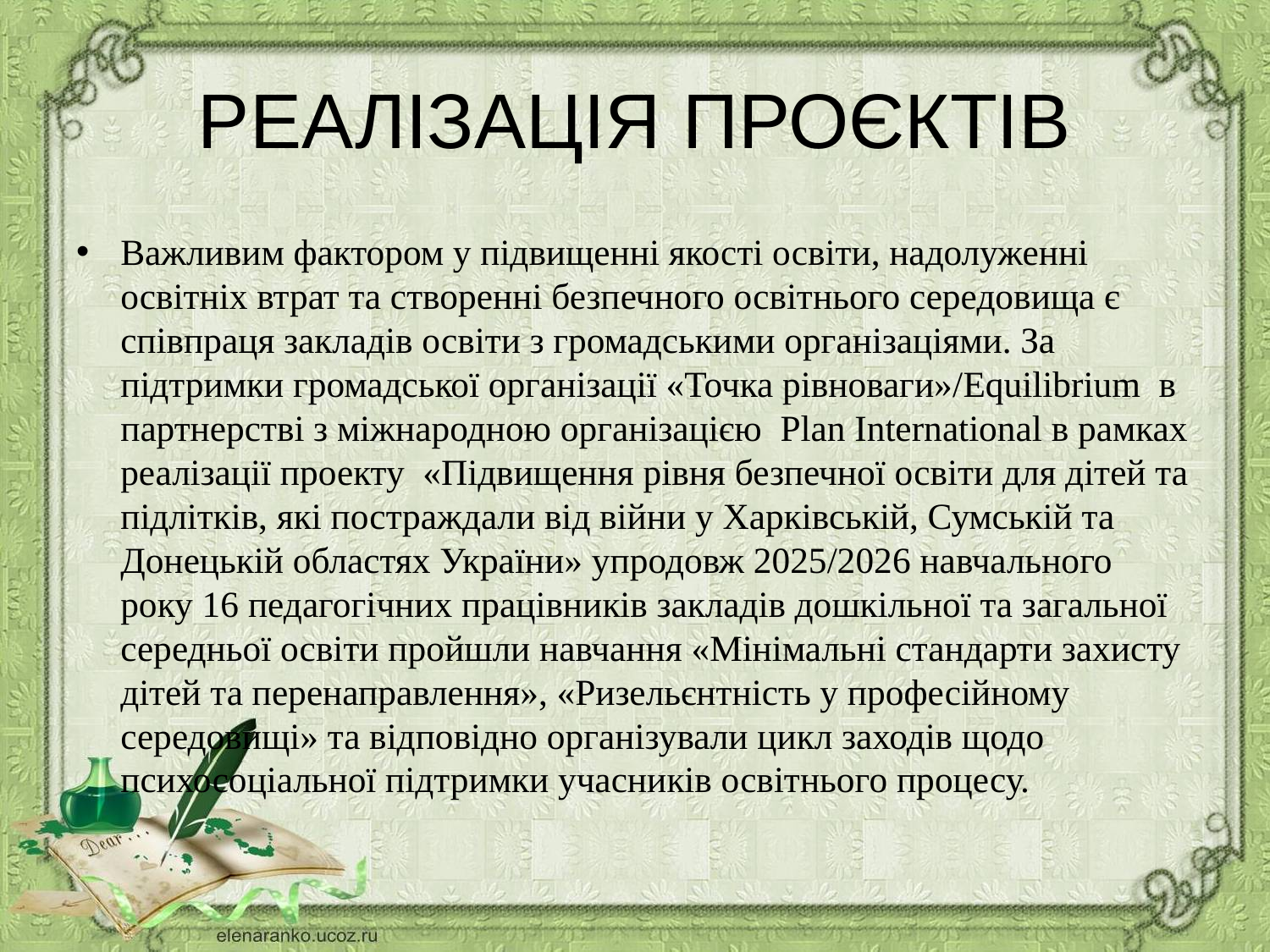

# РЕАЛІЗАЦІЯ ПРОЄКТІВ
Важливим фактором у підвищенні якості освіти, надолуженні освітніх втрат та створенні безпечного освітнього середовища є співпраця закладів освіти з громадськими організаціями. За підтримки громадської організації «Точка рівноваги»/Equilibrium  в партнерстві з міжнародною організацією  Plan International в рамках реалізації проекту  «Підвищення рівня безпечної освіти для дітей та підлітків, які постраждали від війни у Харківській, Сумській та Донецькій областях України» упродовж 2025/2026 навчального року 16 педагогічних працівників закладів дошкільної та загальної середньої освіти пройшли навчання «Мінімальні стандарти захисту дітей та перенаправлення», «Ризельєнтність у професійному середовищі» та відповідно організували цикл заходів щодо психосоціальної підтримки учасників освітнього процесу.